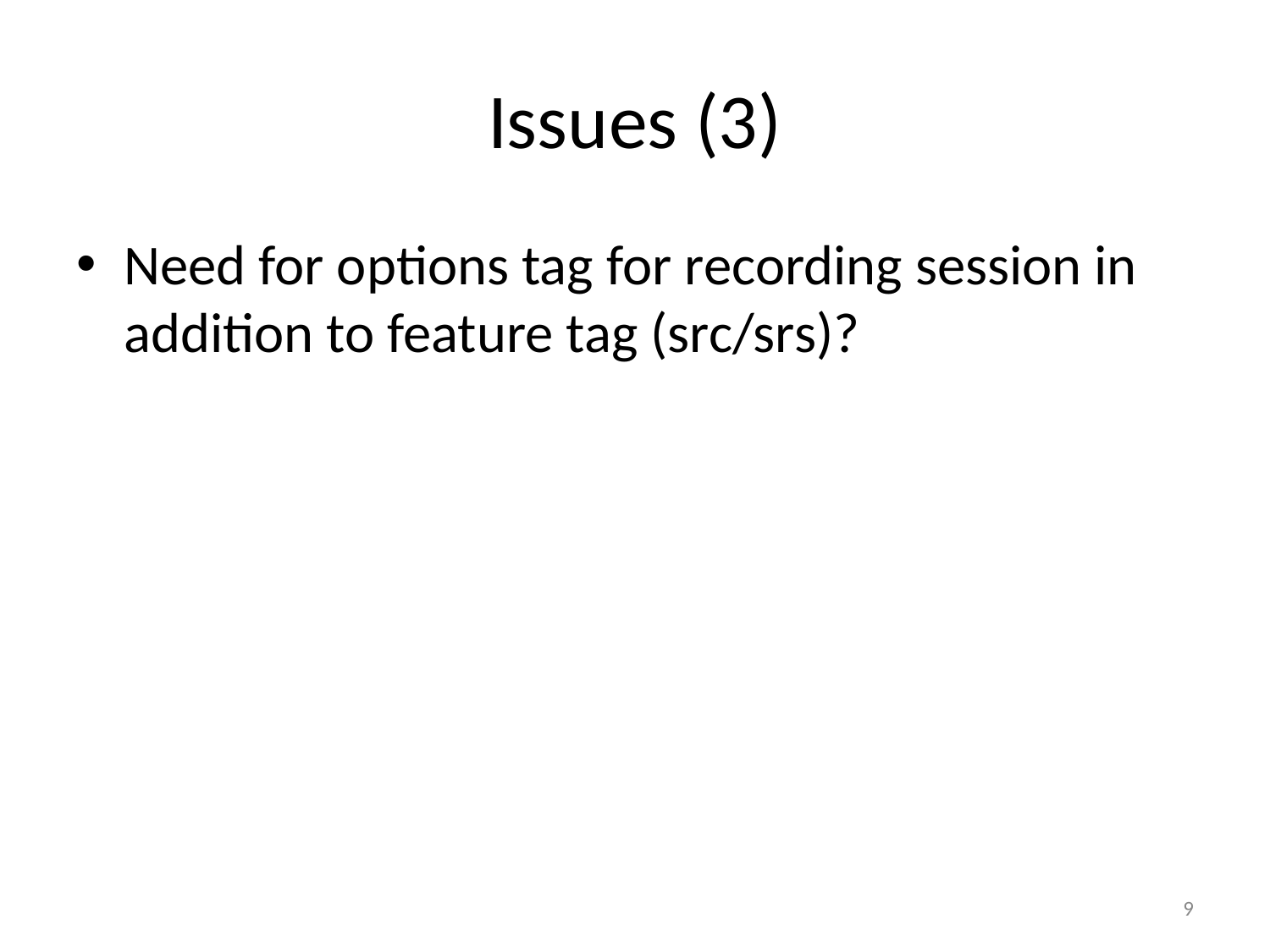

# Issues (3)
Need for options tag for recording session in addition to feature tag (src/srs)?

9